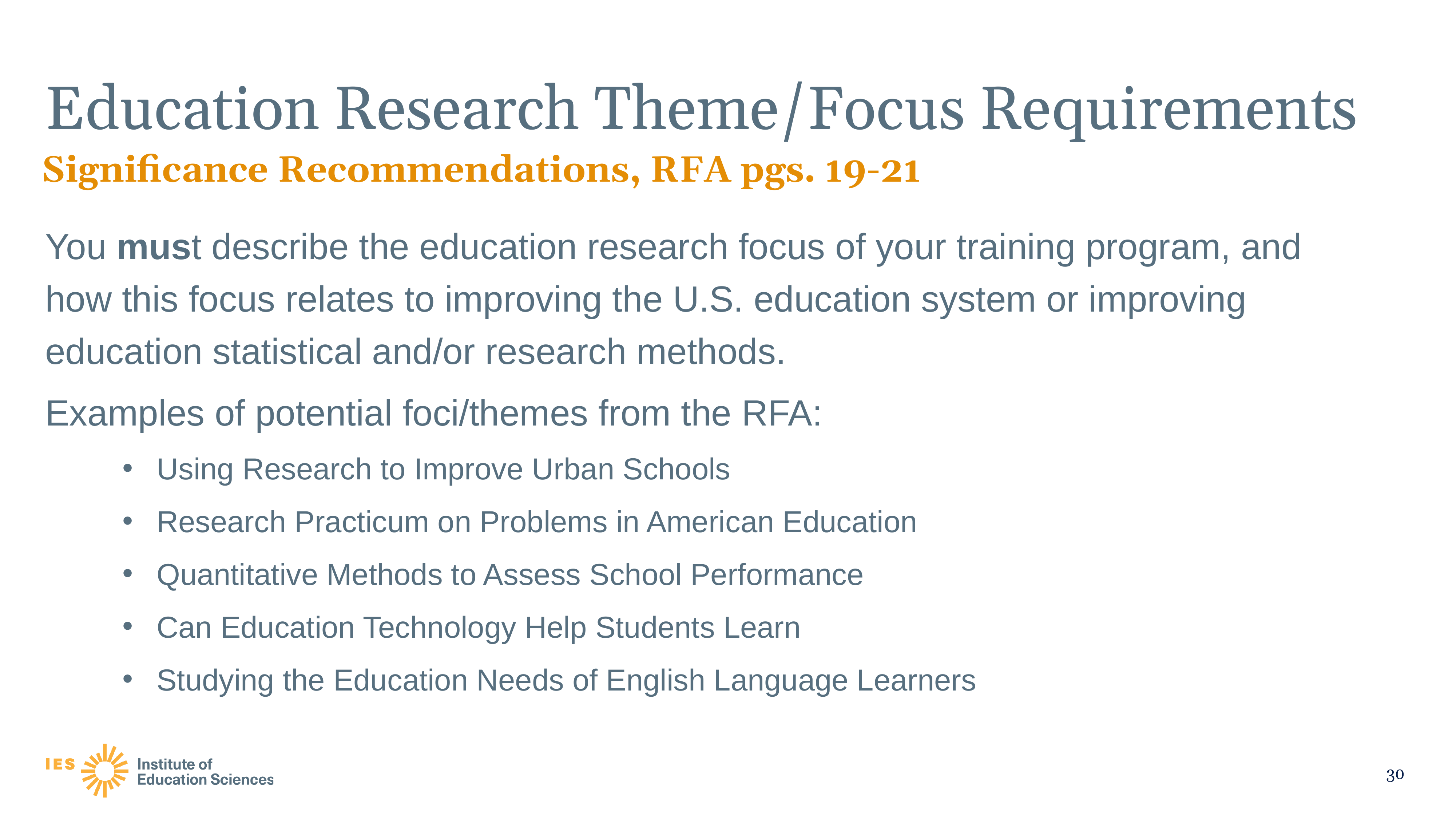

# Education Research Theme/Focus Requirements
Significance Recommendations, RFA pgs. 19-21
You must describe the education research focus of your training program, and how this focus relates to improving the U.S. education system or improving education statistical and/or research methods.
Examples of potential foci/themes from the RFA:
Using Research to Improve Urban Schools
Research Practicum on Problems in American Education
Quantitative Methods to Assess School Performance
Can Education Technology Help Students Learn
Studying the Education Needs of English Language Learners
30